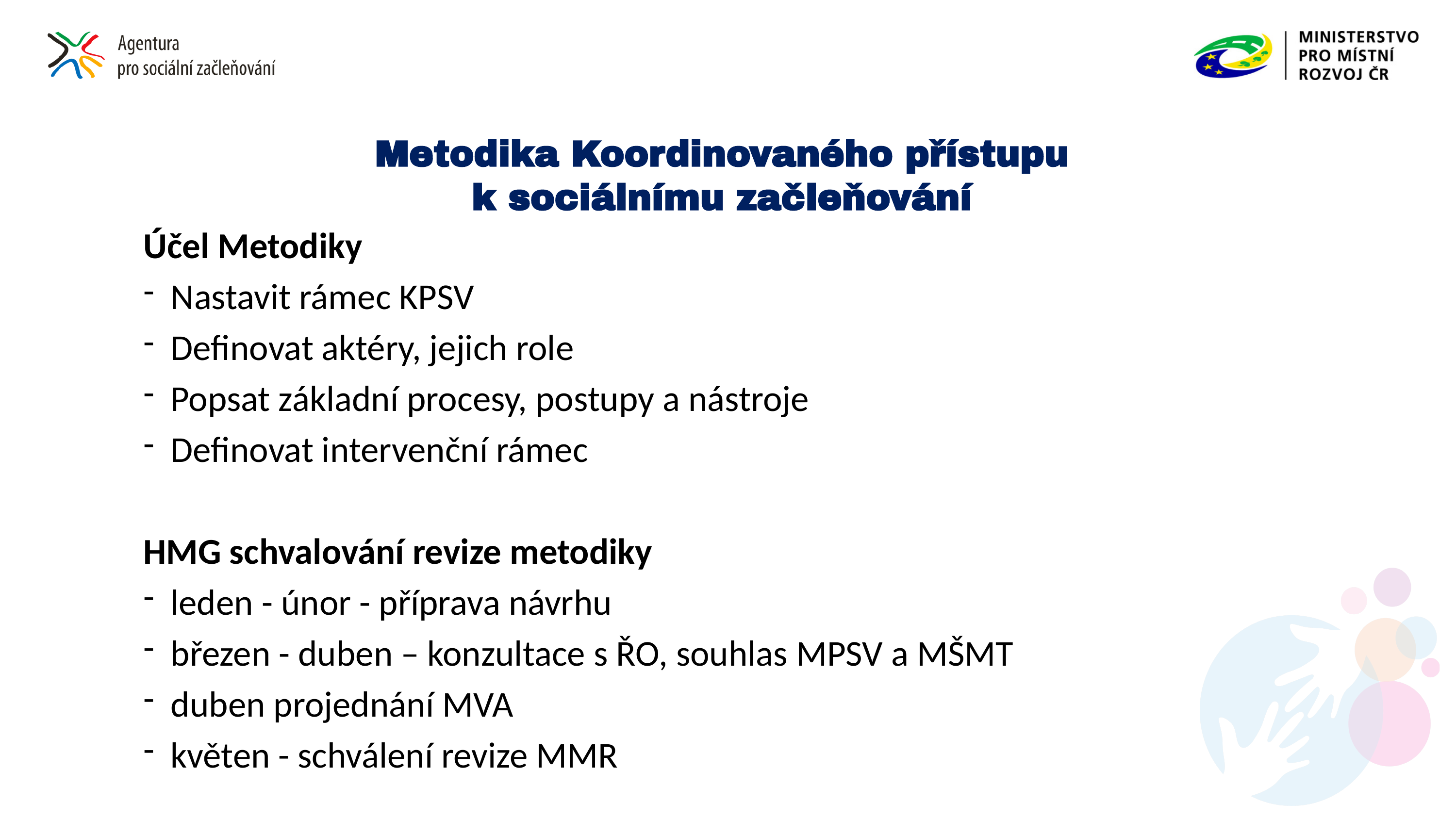

# Metodika Koordinovaného přístupu k sociálnímu začleňování
Účel Metodiky
Nastavit rámec KPSV
Definovat aktéry, jejich role
Popsat základní procesy, postupy a nástroje
Definovat intervenční rámec

HMG schvalování revize metodiky
leden - únor - příprava návrhu
březen - duben – konzultace s ŘO, souhlas MPSV a MŠMT
duben projednání MVA
květen - schválení revize MMR